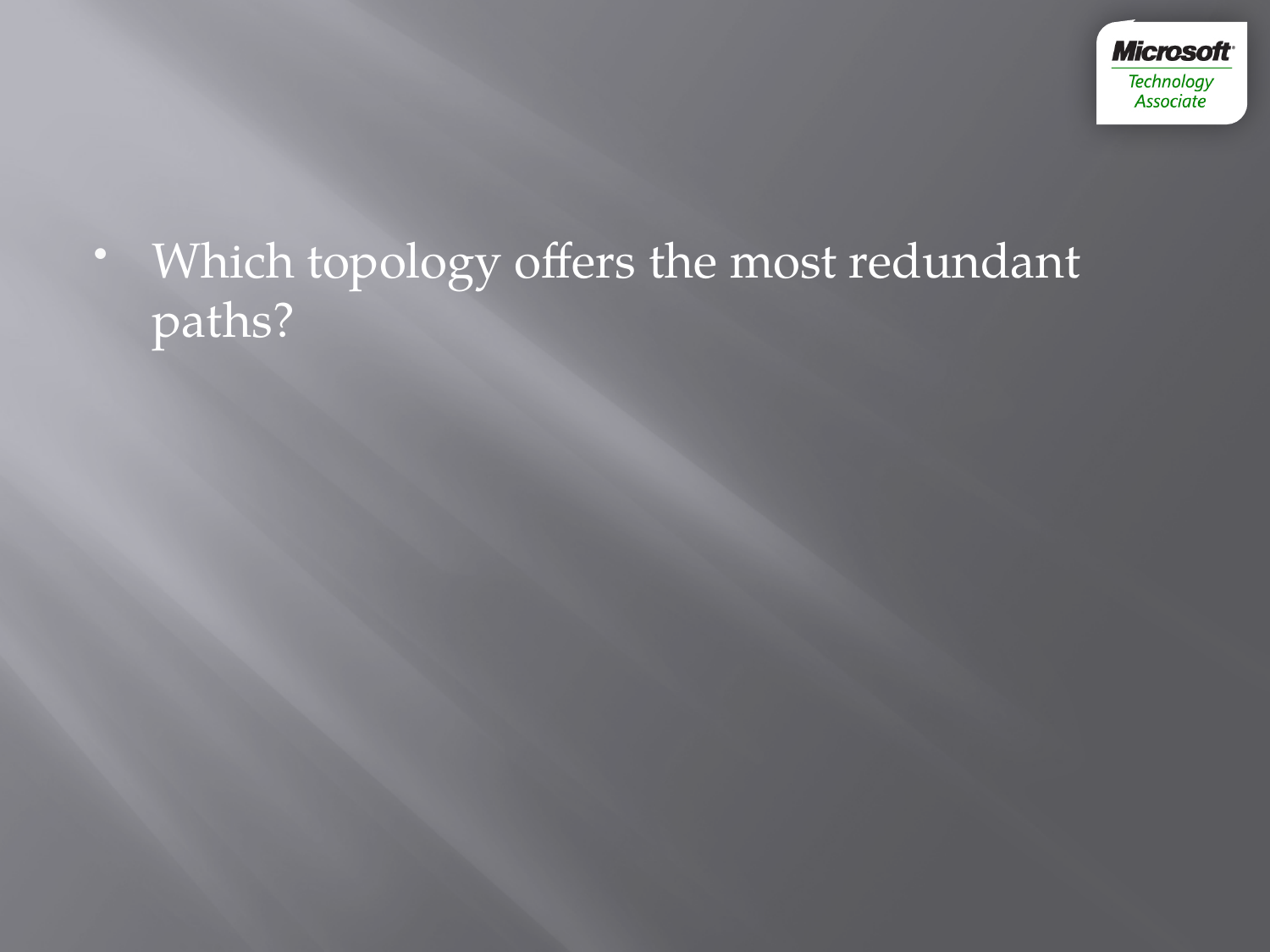

#
Which topology offers the most redundant paths?